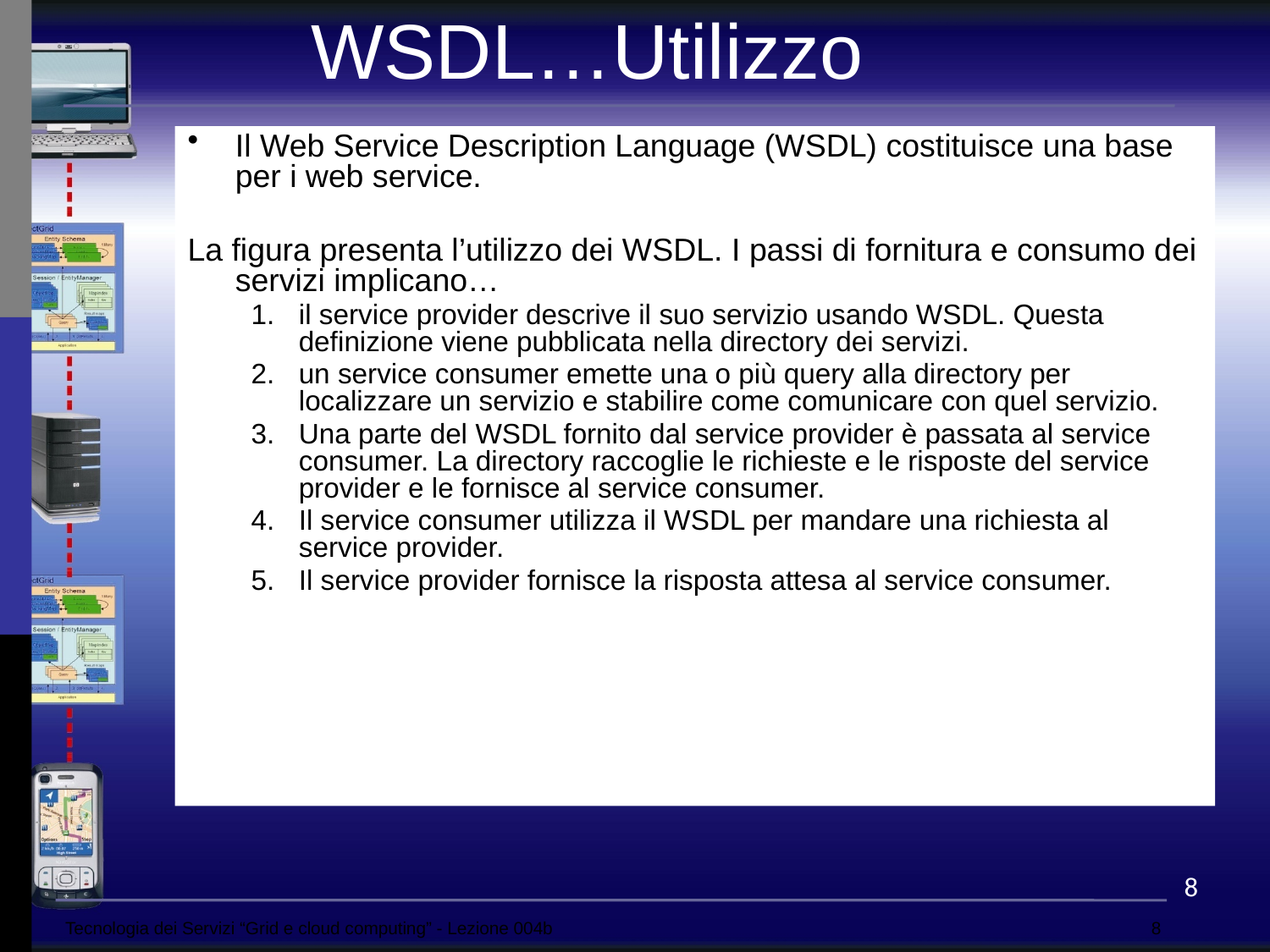

WSDL…Utilizzo
Il Web Service Description Language (WSDL) costituisce una base per i web service.

La figura presenta l’utilizzo dei WSDL. I passi di fornitura e consumo dei servizi implicano…
il service provider descrive il suo servizio usando WSDL. Questa definizione viene pubblicata nella directory dei servizi.
un service consumer emette una o più query alla directory per localizzare un servizio e stabilire come comunicare con quel servizio.
Una parte del WSDL fornito dal service provider è passata al service consumer. La directory raccoglie le richieste e le risposte del service provider e le fornisce al service consumer.
Il service consumer utilizza il WSDL per mandare una richiesta al service provider.
Il service provider fornisce la risposta attesa al service consumer.